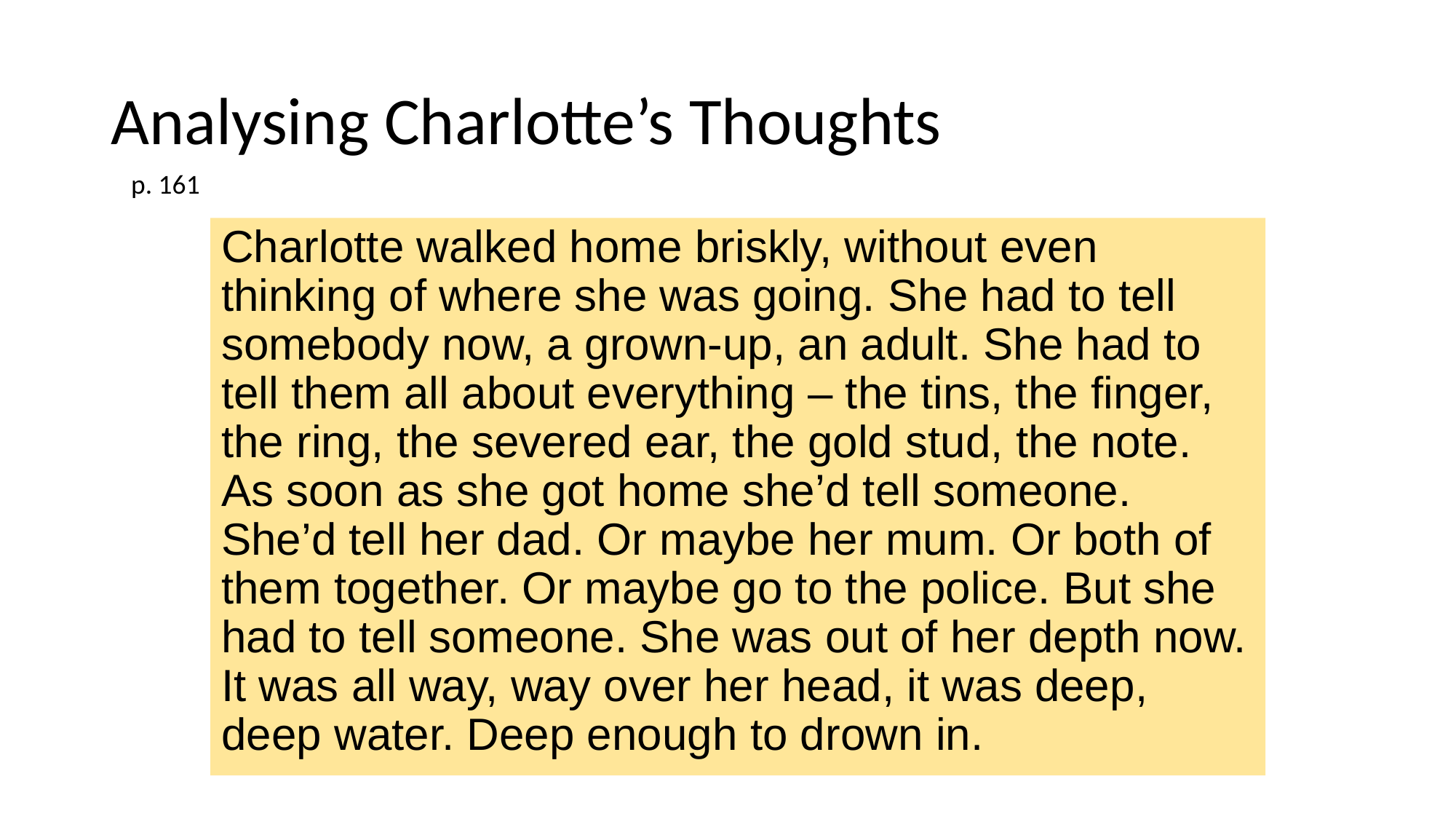

# Analysing Charlotte’s Thoughts
p. 161
Charlotte walked home briskly, without even thinking of where she was going. She had to tell somebody now, a grown-up, an adult. She had to tell them all about everything – the tins, the finger, the ring, the severed ear, the gold stud, the note. As soon as she got home she’d tell someone. She’d tell her dad. Or maybe her mum. Or both of them together. Or maybe go to the police. But she had to tell someone. She was out of her depth now. It was all way, way over her head, it was deep, deep water. Deep enough to drown in.